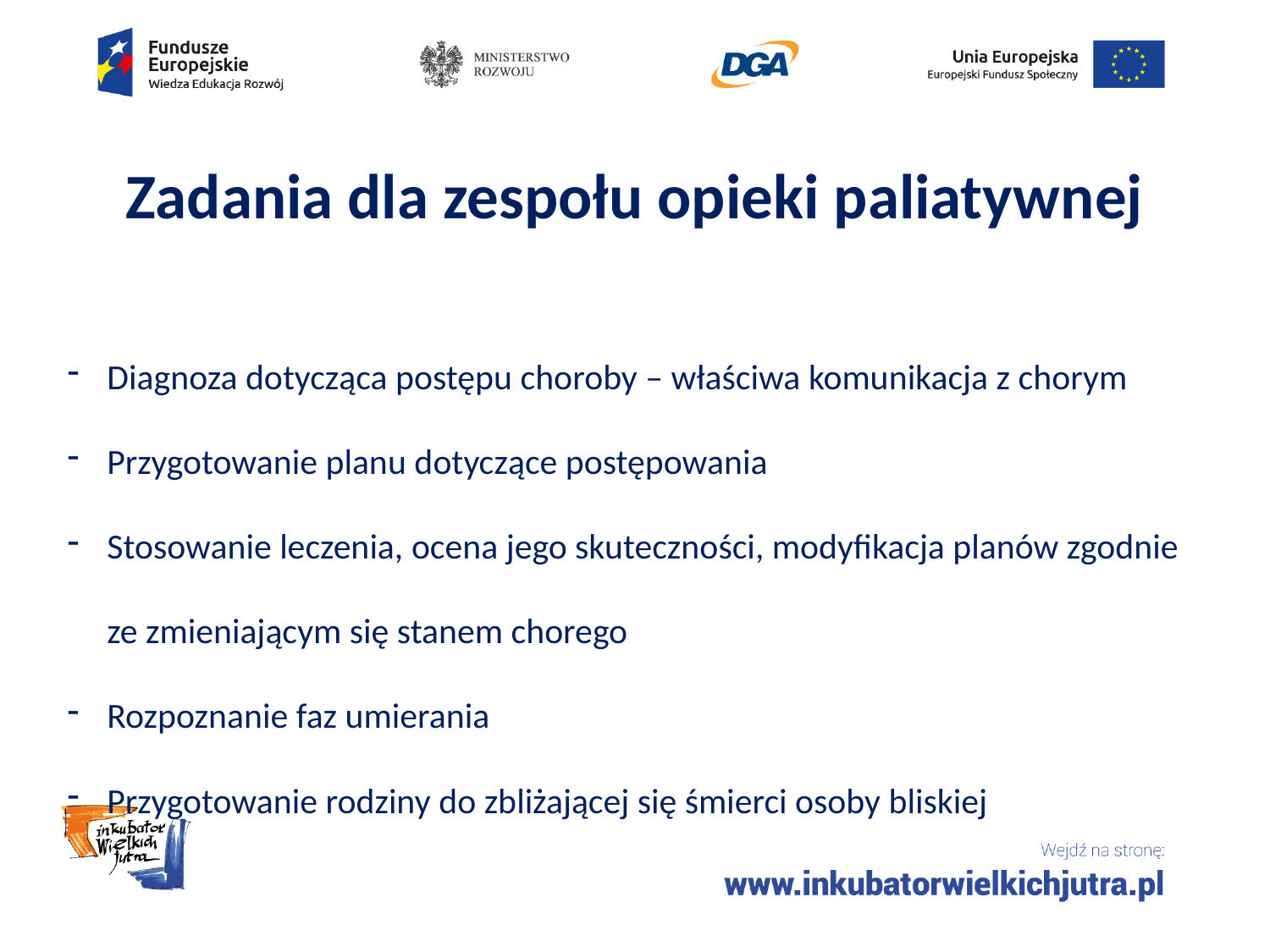

# Zadania dla zespołu opieki paliatywnej
Diagnoza dotycząca postępu choroby – właściwa komunikacja z chorym
Przygotowanie planu dotyczące postępowania
Stosowanie leczenia, ocena jego skuteczności, modyfikacja planów zgodnie ze zmieniającym się stanem chorego
Rozpoznanie faz umierania
Przygotowanie rodziny do zbliżającej się śmierci osoby bliskiej